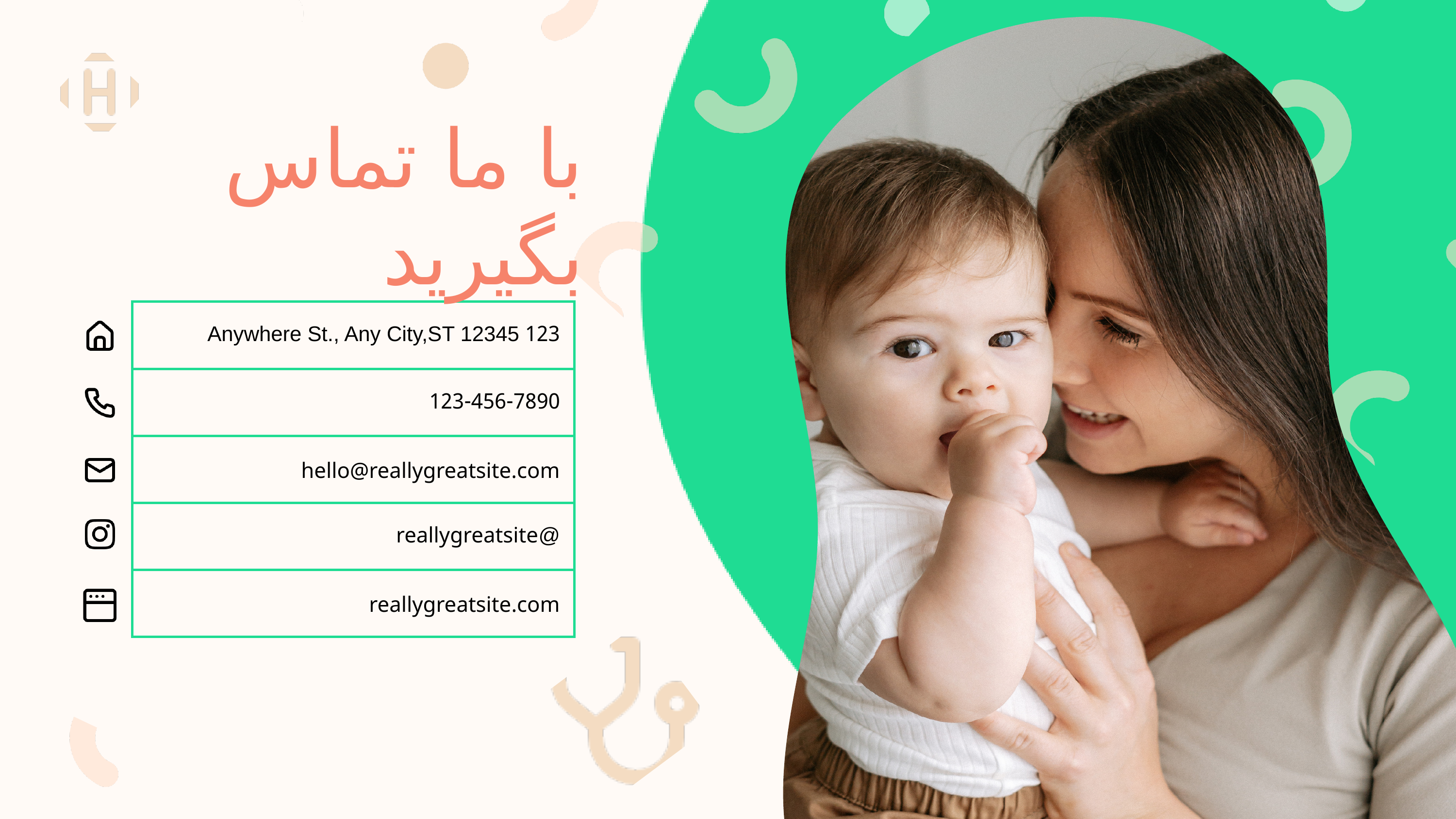

با ما تماس بگیرید
| 123 Anywhere St., Any City,ST 12345 |
| --- |
| 123-456-7890 |
| hello@reallygreatsite.com |
| @reallygreatsite |
| reallygreatsite.com |